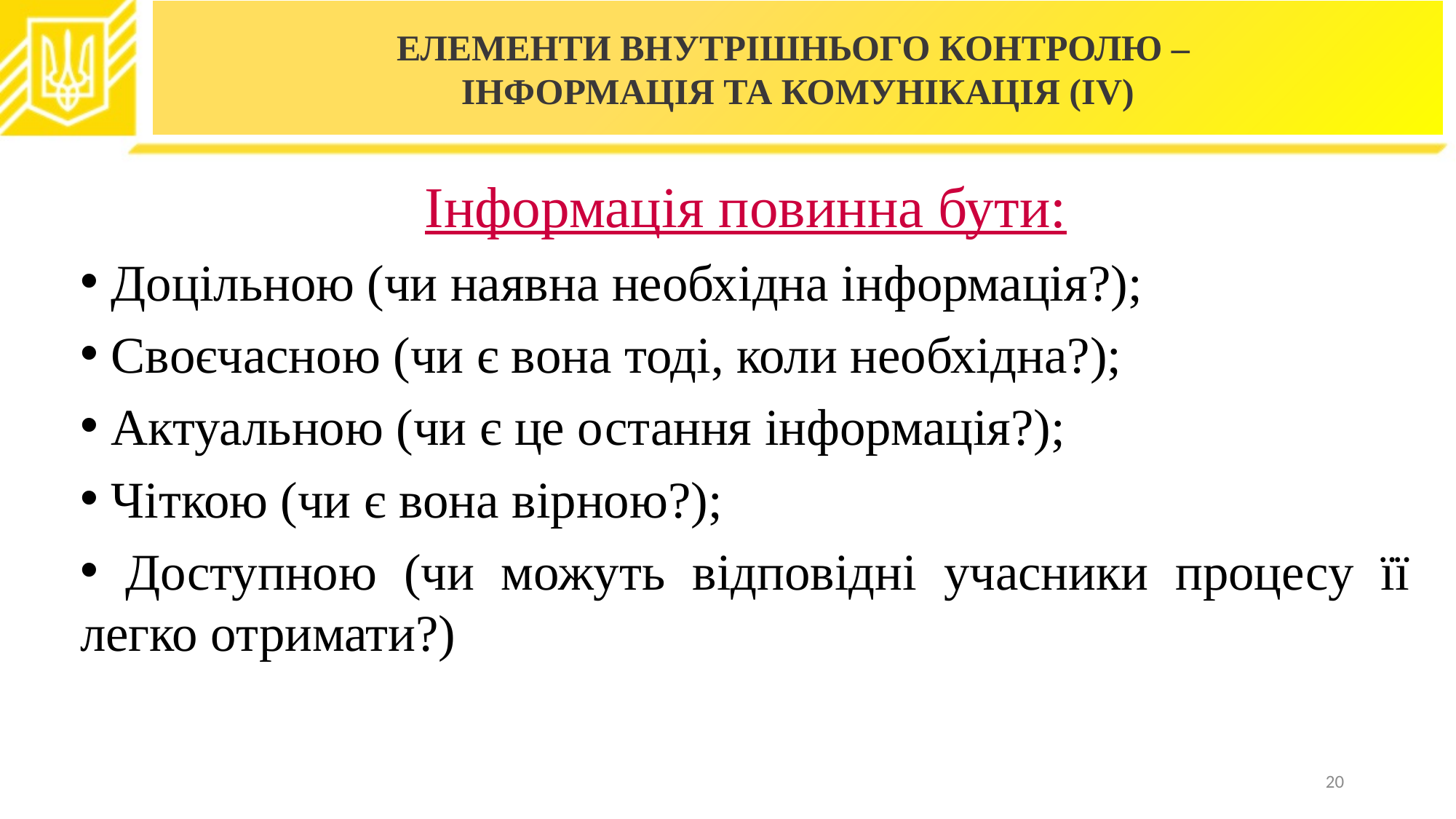

# ЕЛЕМЕНТИ ВНУТРІШНЬОГО КОНТРОЛЮ – ІНФОРМАЦІЯ ТА КОМУНІКАЦІЯ (ІV)
Інформація повинна бути:
 Доцільною (чи наявна необхідна інформація?);
 Своєчасною (чи є вона тоді, коли необхідна?);
 Актуальною (чи є це остання інформація?);
 Чіткою (чи є вона вірною?);
 Доступною (чи можуть відповідні учасники процесу її легко отримати?)
20